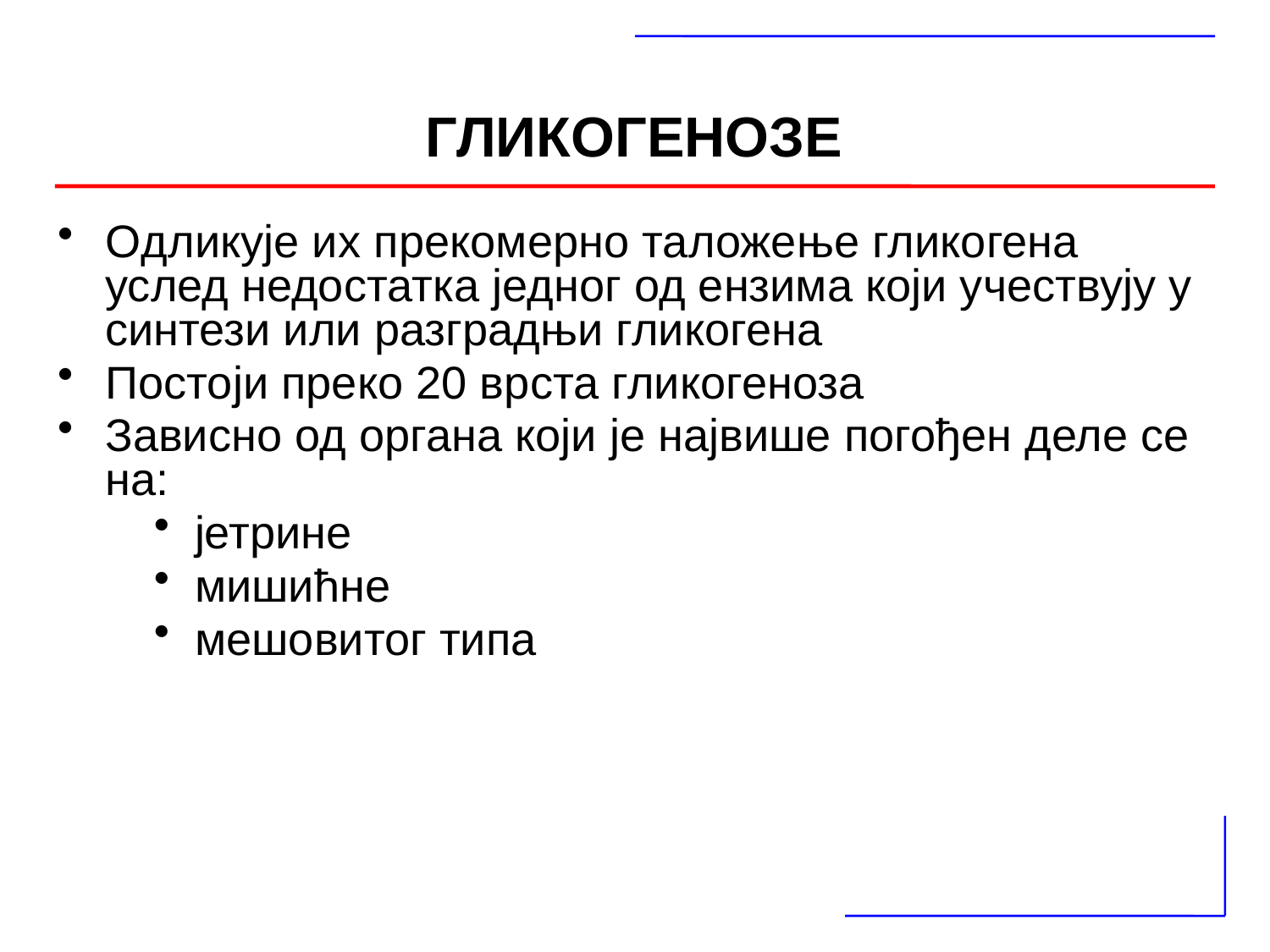

ГЛИКОГЕНОЗЕ
Oдликује их прекомерно таложење гликогена услед недостатка једног од ензима који учествују у синтези или разградњи гликогена
Постоји преко 20 врста гликогеноза
Зависно од органа који је највише погођен деле се на:
јетрине
мишићне
мешовитог типа